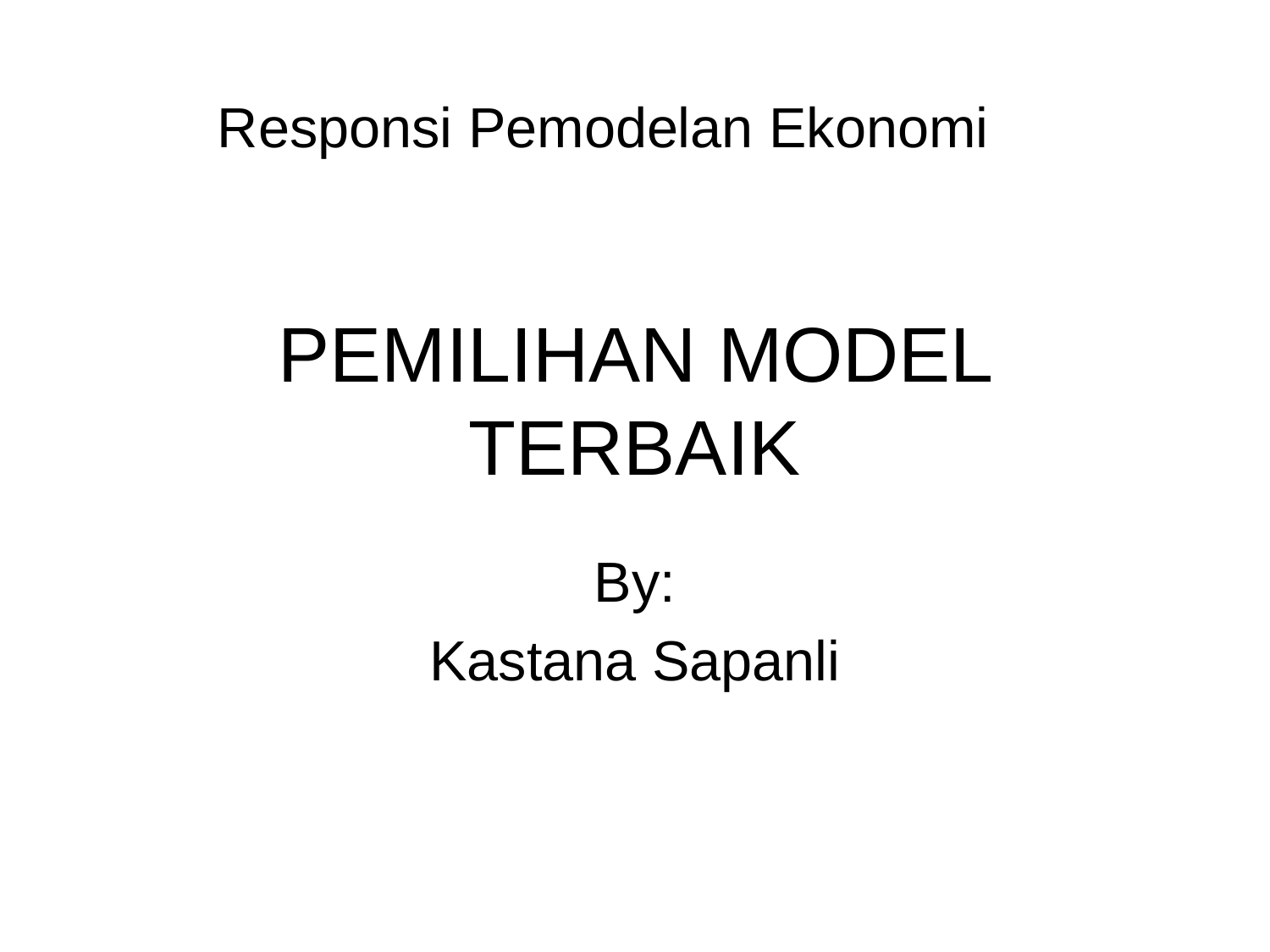

Responsi Pemodelan Ekonomi
# PEMILIHAN MODEL TERBAIK
By:
Kastana Sapanli